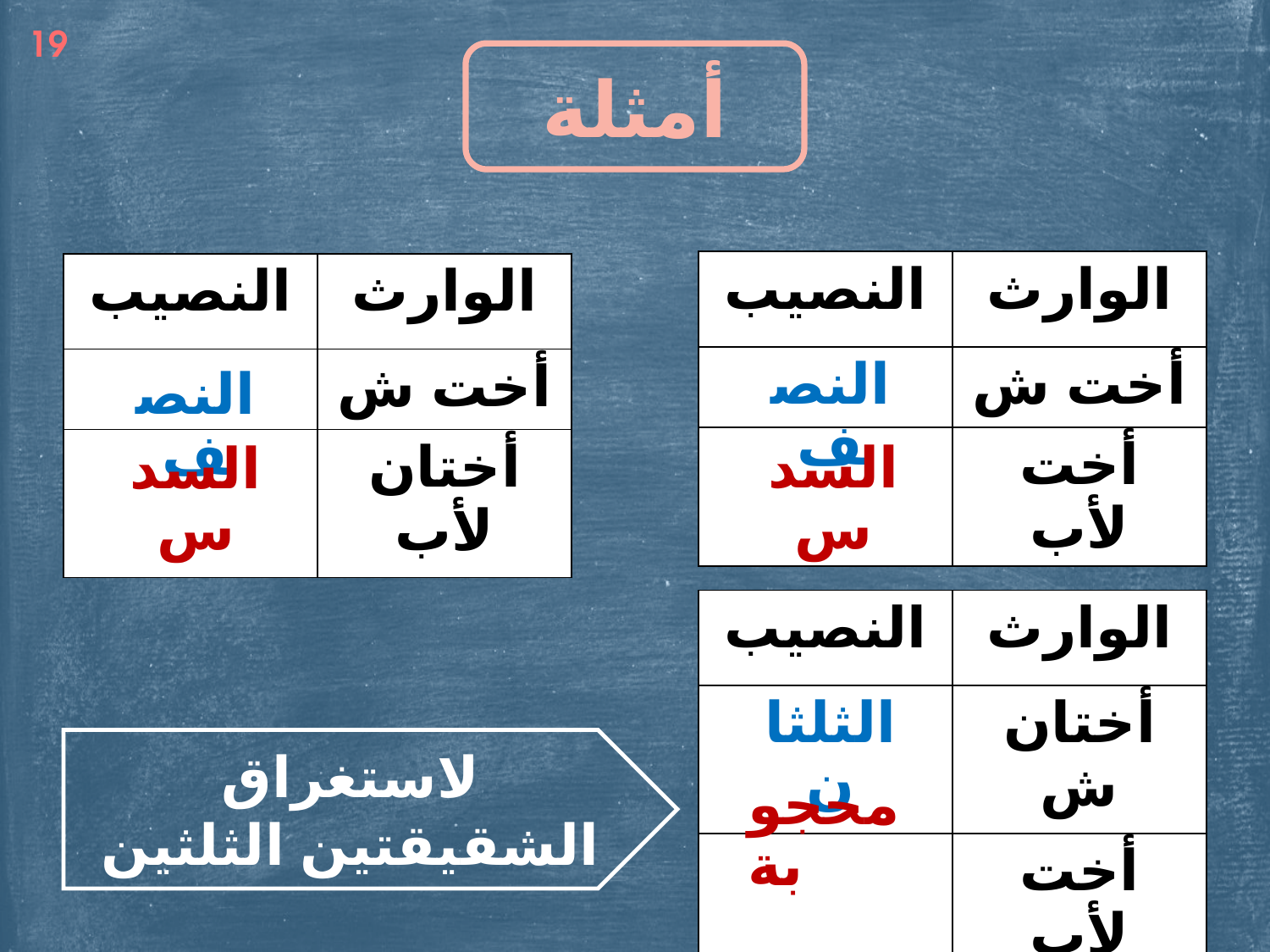

19
أمثلة
| النصيب | الوارث |
| --- | --- |
|  | أخت ش |
|  | أخت لأب |
| النصيب | الوارث |
| --- | --- |
|  | أخت ش |
|  | أختان لأب |
النصف
النصف
السدس
السدس
| النصيب | الوارث |
| --- | --- |
|  | أختان ش |
|  | أخت لأب |
الثلثان
لاستغراق الشقيقتين الثلثين
محجوبة